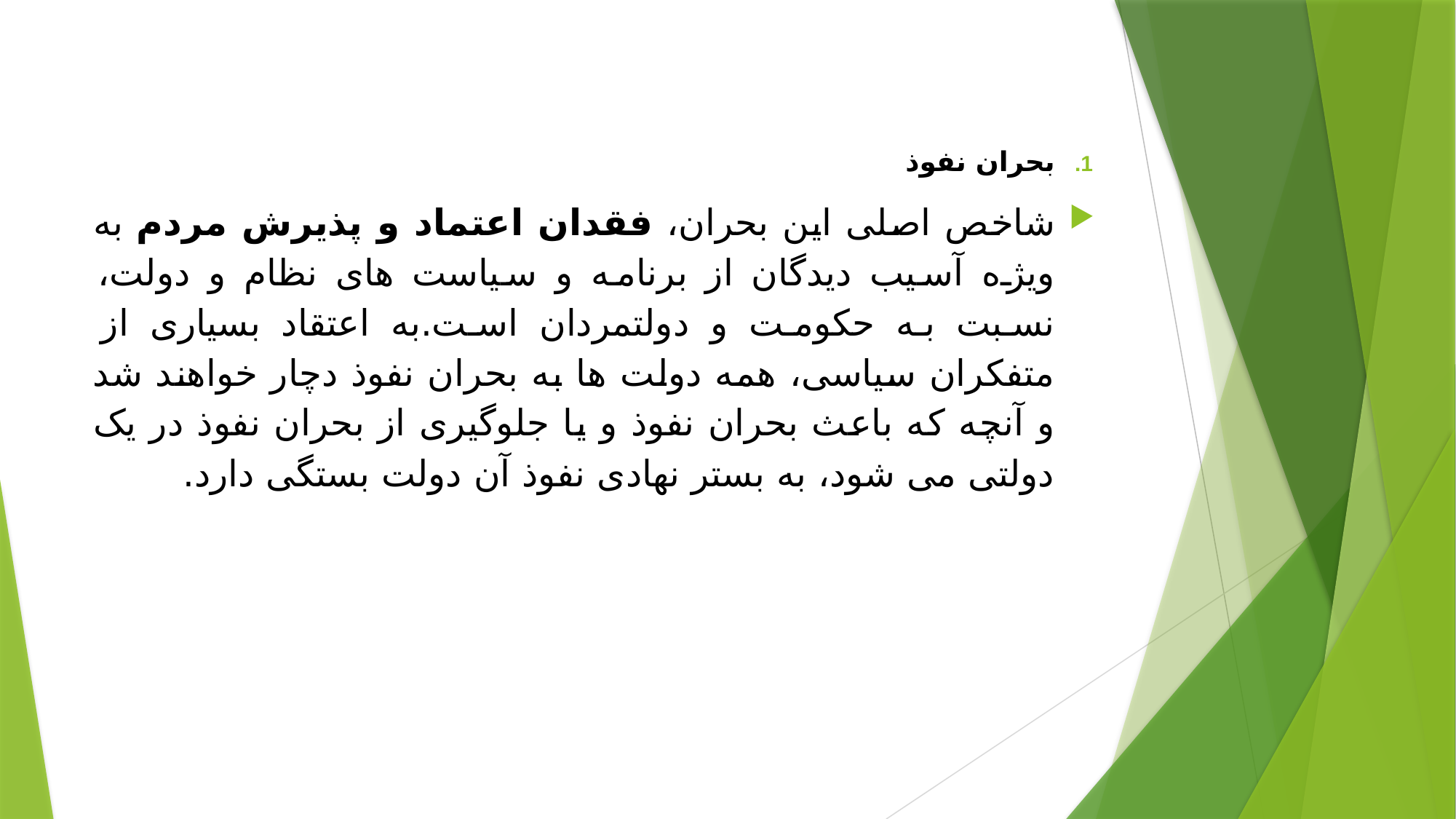

بحران نفوذ
شاخص اصلی این بحران، فقدان اعتماد و پذیرش مردم به ویژه آسیب دیدگان از برنامه و سیاست های نظام و دولت، نسبت به حکومت و دولتمردان است.به اعتقاد بسیاری از متفکران سیاسی، همه دولت ها به بحران نفوذ دچار خواهند شد و آنچه که باعث بحران نفوذ و یا جلوگیری از بحران نفوذ در یک دولتی می شود، به بستر نهادی نفوذ آن دولت بستگی دارد.